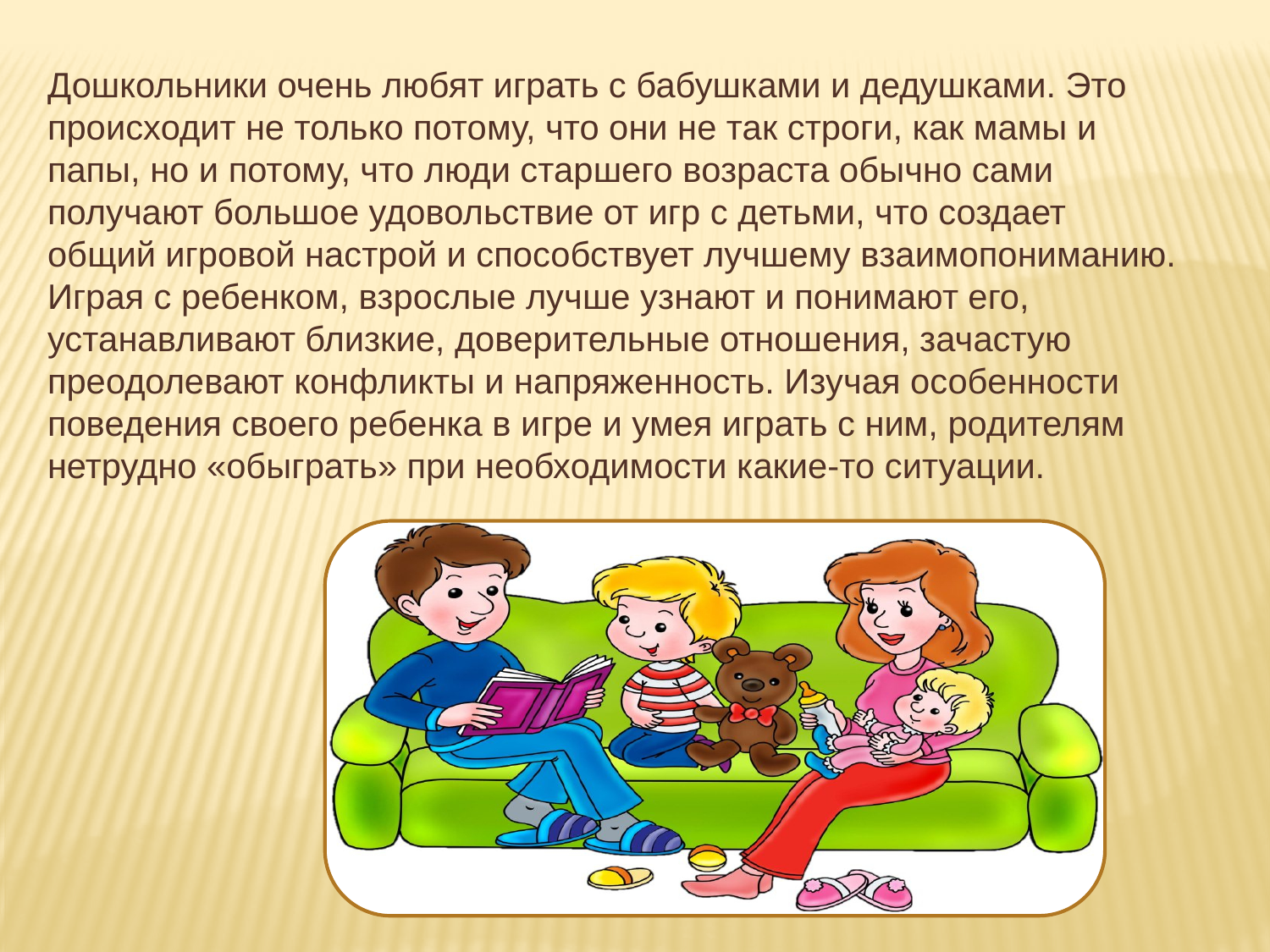

Дошкольники очень любят играть с бабушками и дедушками. Это происходит не только потому, что они не так строги, как мамы и папы, но и потому, что люди старшего возраста обычно сами получают большое удовольствие от игр с детьми, что создает общий игровой настрой и способствует лучшему взаимопониманию. Играя с ребенком, взрослые лучше узнают и понимают его, устанавливают близкие, доверительные отношения, зачастую преодолевают конфликты и напряженность. Изучая особенности поведения своего ребенка в игре и умея играть с ним, родителям нетрудно «обыграть» при необходимости какие-то ситуации.